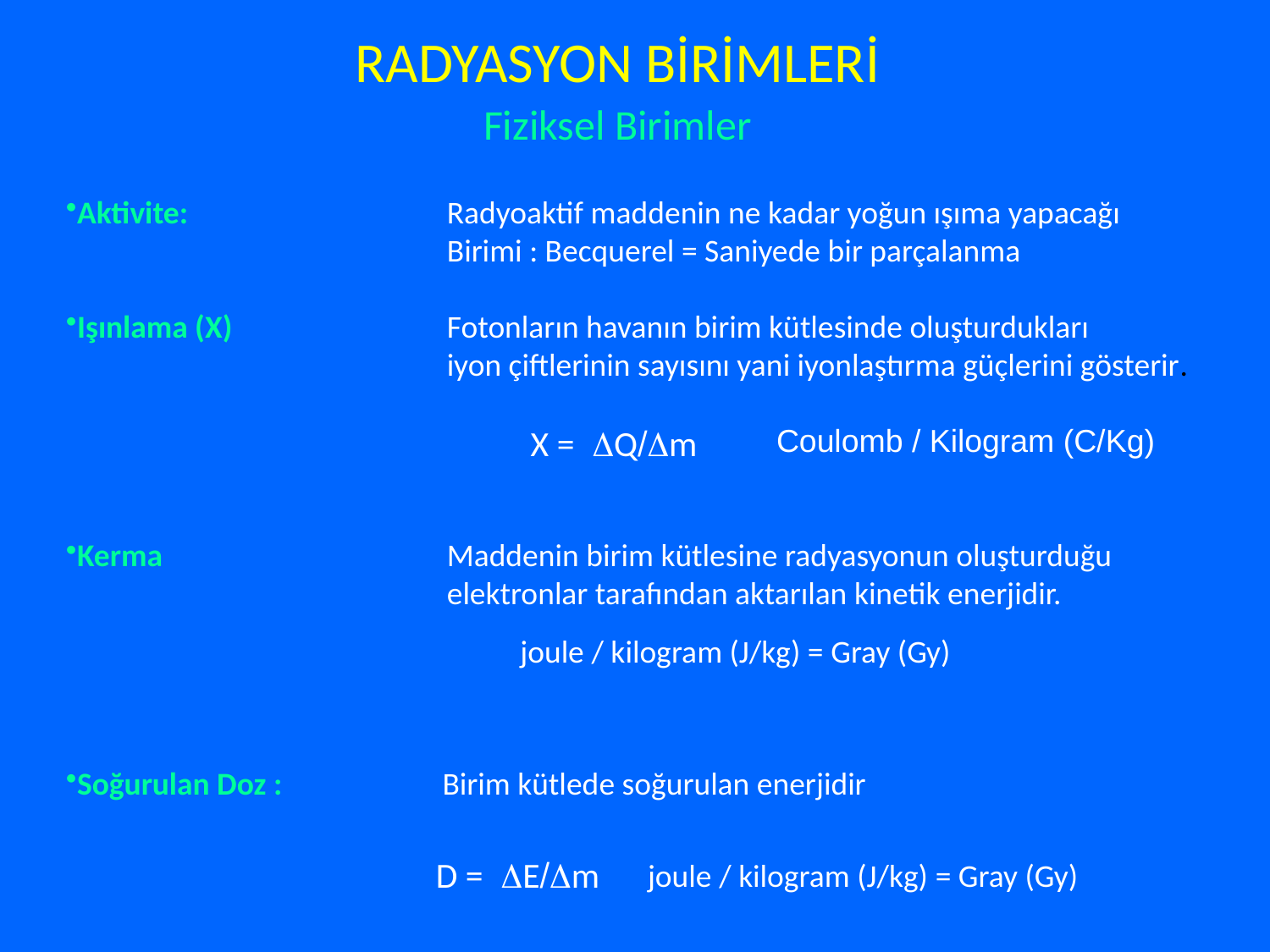

RADYASYON BİRİMLERİ
Fiziksel Birimler
Aktivite:			Radyoaktif maddenin ne kadar yoğun ışıma yapacağı
Birimi : Becquerel = Saniyede bir parçalanma

Işınlama (X)		Fotonların havanın birim kütlesinde oluşturdukları
iyon çiftlerinin sayısını yani iyonlaştırma güçlerini gösterir.

Kerma			Maddenin birim kütlesine radyasyonun oluşturduğu
elektronlar tarafından aktarılan kinetik enerjidir.

Soğurulan Doz :	                 Birim kütlede soğurulan enerjidir

X = ΔQ/Δm
 Coulomb / Kilogram (C/Kg)
 joule / kilogram (J/kg) = Gray (Gy)
D = ΔE/Δm
  joule / kilogram (J/kg) = Gray (Gy)